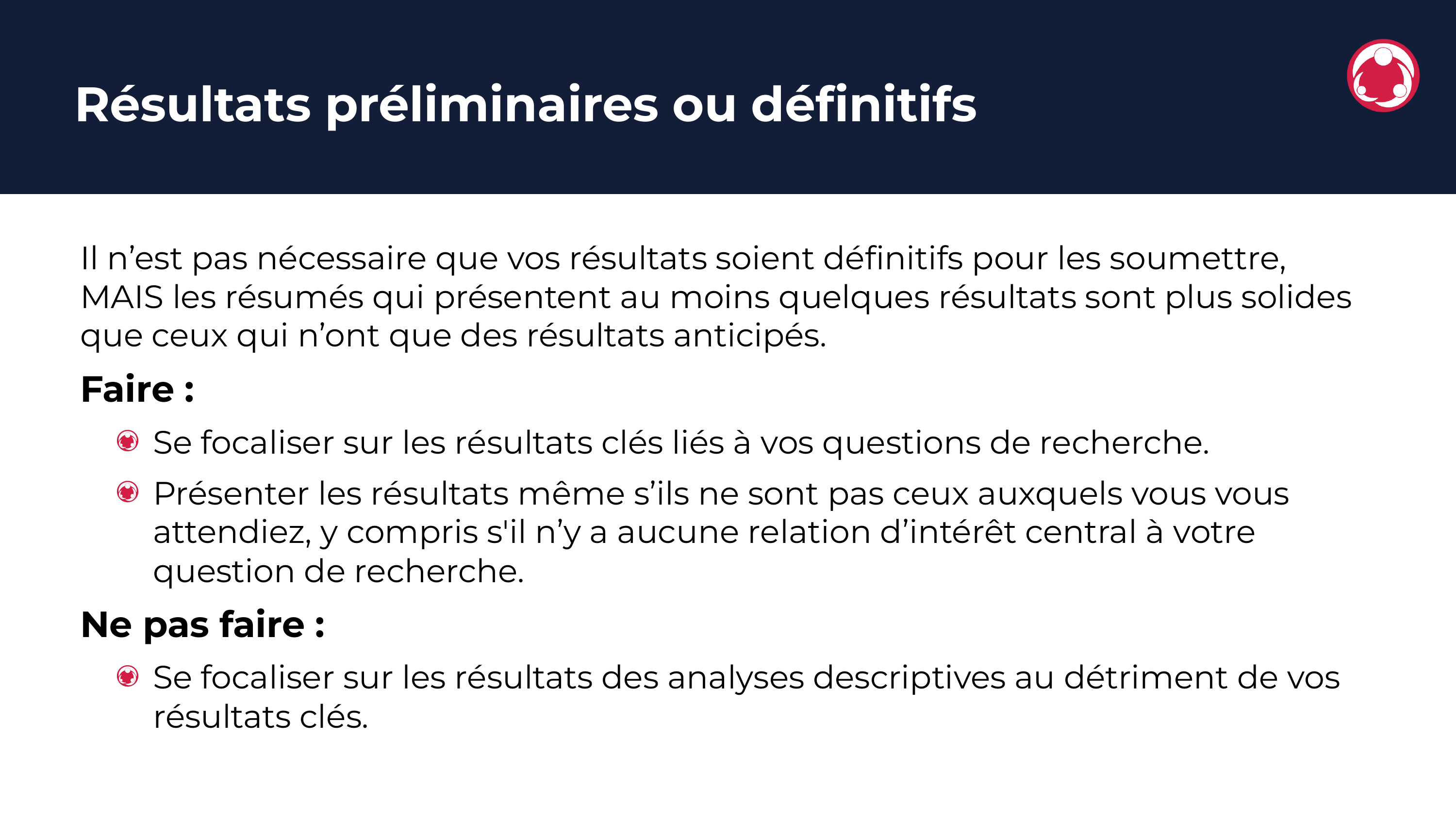

Résultats préliminaires ou définitifs
Il n’est pas nécessaire que vos résultats soient définitifs pour les soumettre, MAIS les résumés qui présentent au moins quelques résultats sont plus solides que ceux qui n’ont que des résultats anticipés.
Faire :
Se focaliser sur les résultats clés liés à vos questions de recherche.
Présenter les résultats même s’ils ne sont pas ceux auxquels vous vous attendiez, y compris s'il n’y a aucune relation d’intérêt central à votre question de recherche.
Ne pas faire :
Se focaliser sur les résultats des analyses descriptives au détriment de vos résultats clés.